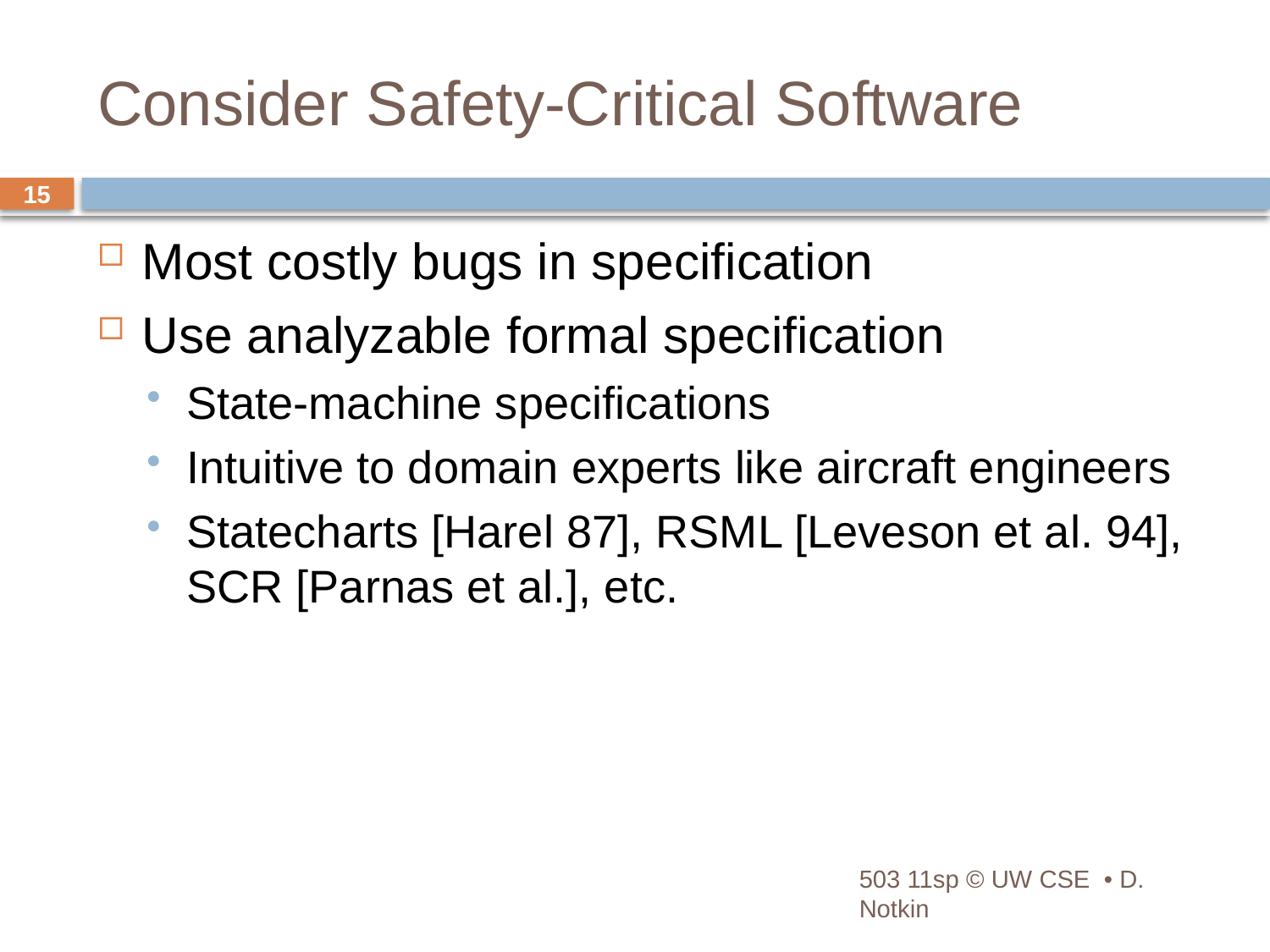

# Consider Safety-Critical Software
15
Most costly bugs in specification
Use analyzable formal specification
State-machine specifications
Intuitive to domain experts like aircraft engineers
Statecharts [Harel 87], RSML [Leveson et al. 94], SCR [Parnas et al.], etc.
503 11sp © UW CSE  • D. Notkin